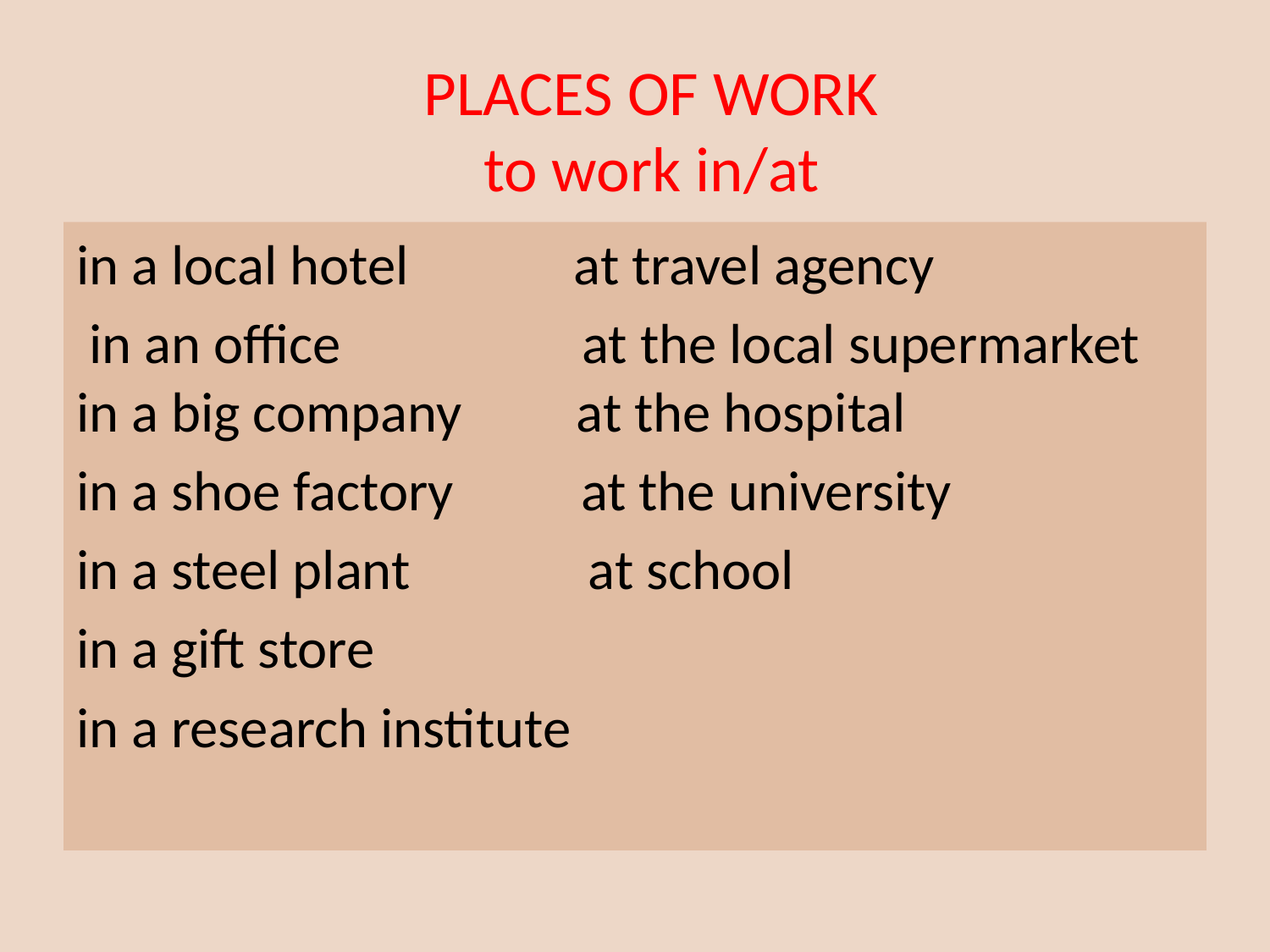

# PLACES OF WORK to work in/at
in a local hotel             at travel agency
 in an office                   at the local supermarket in a big company         at the hospital
in a shoe factory          at the university
in a steel plant              at school
in a gift store
in a research institute